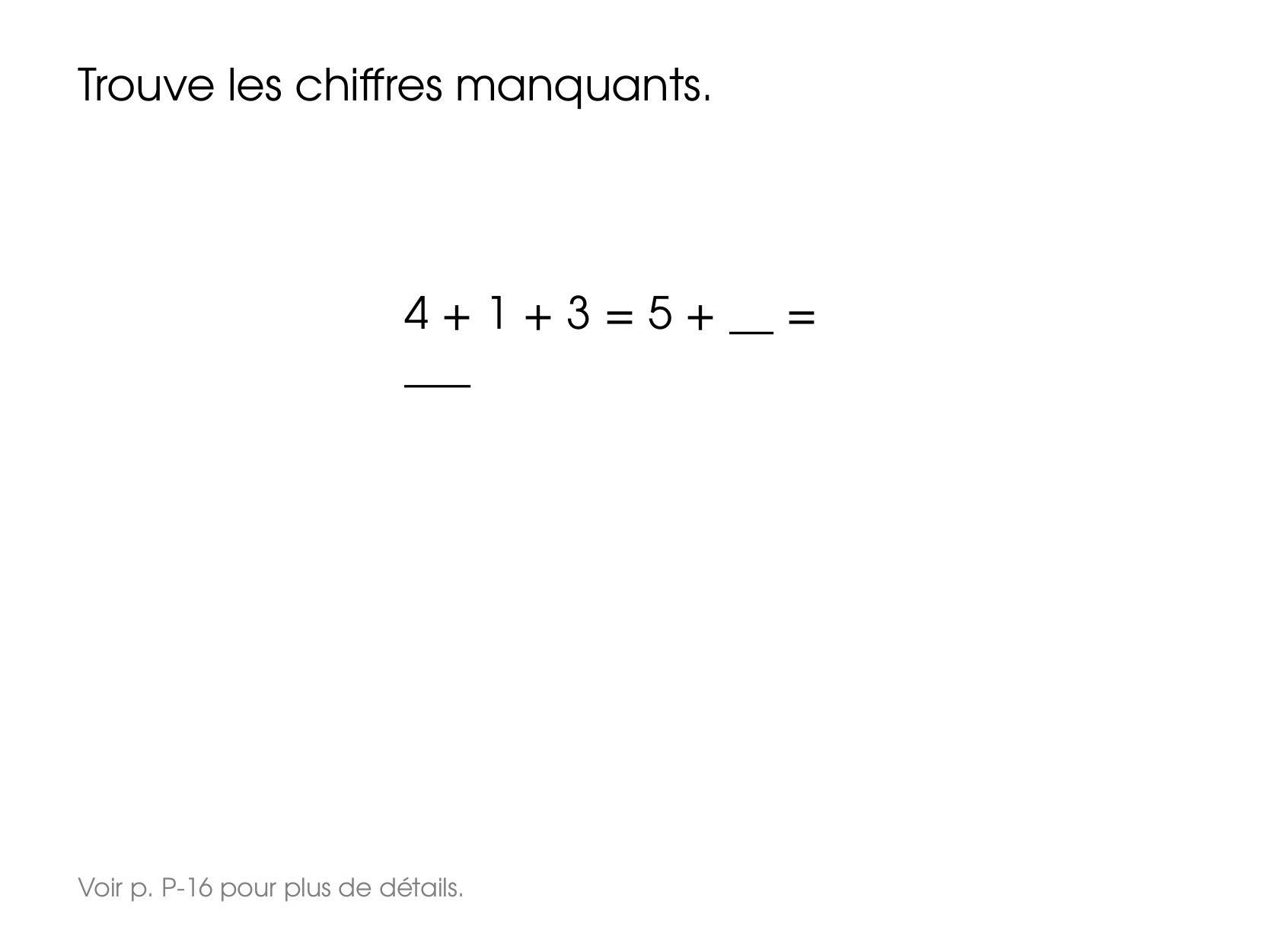

Trouve les chiffres manquants.
4 + 1 + 3 = 5 + __ = ___
Voir p. P-16 pour plus de détails.